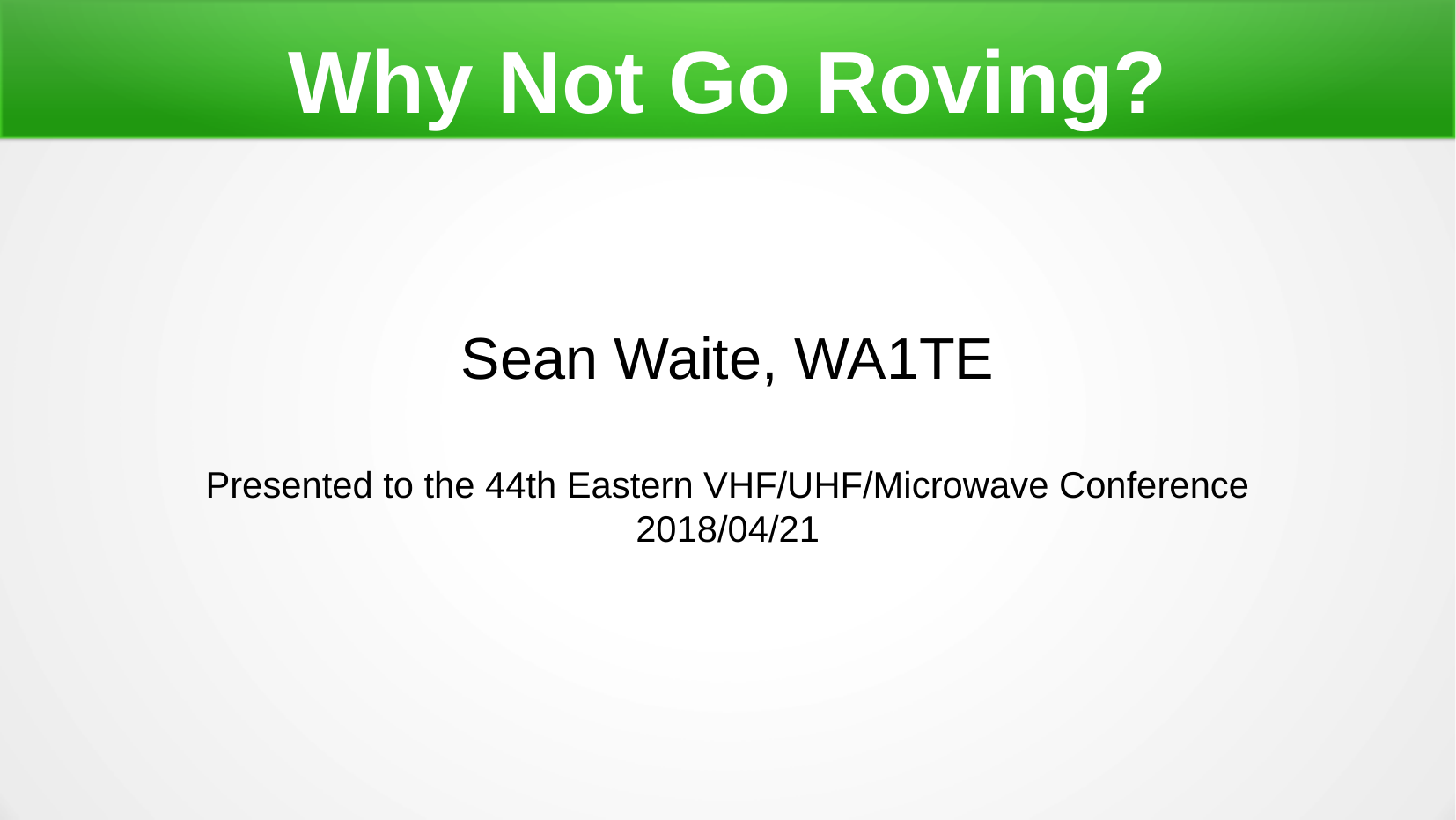

Why Not Go Roving?
Sean Waite, WA1TE

Presented to the 44th Eastern VHF/UHF/Microwave Conference
2018/04/21